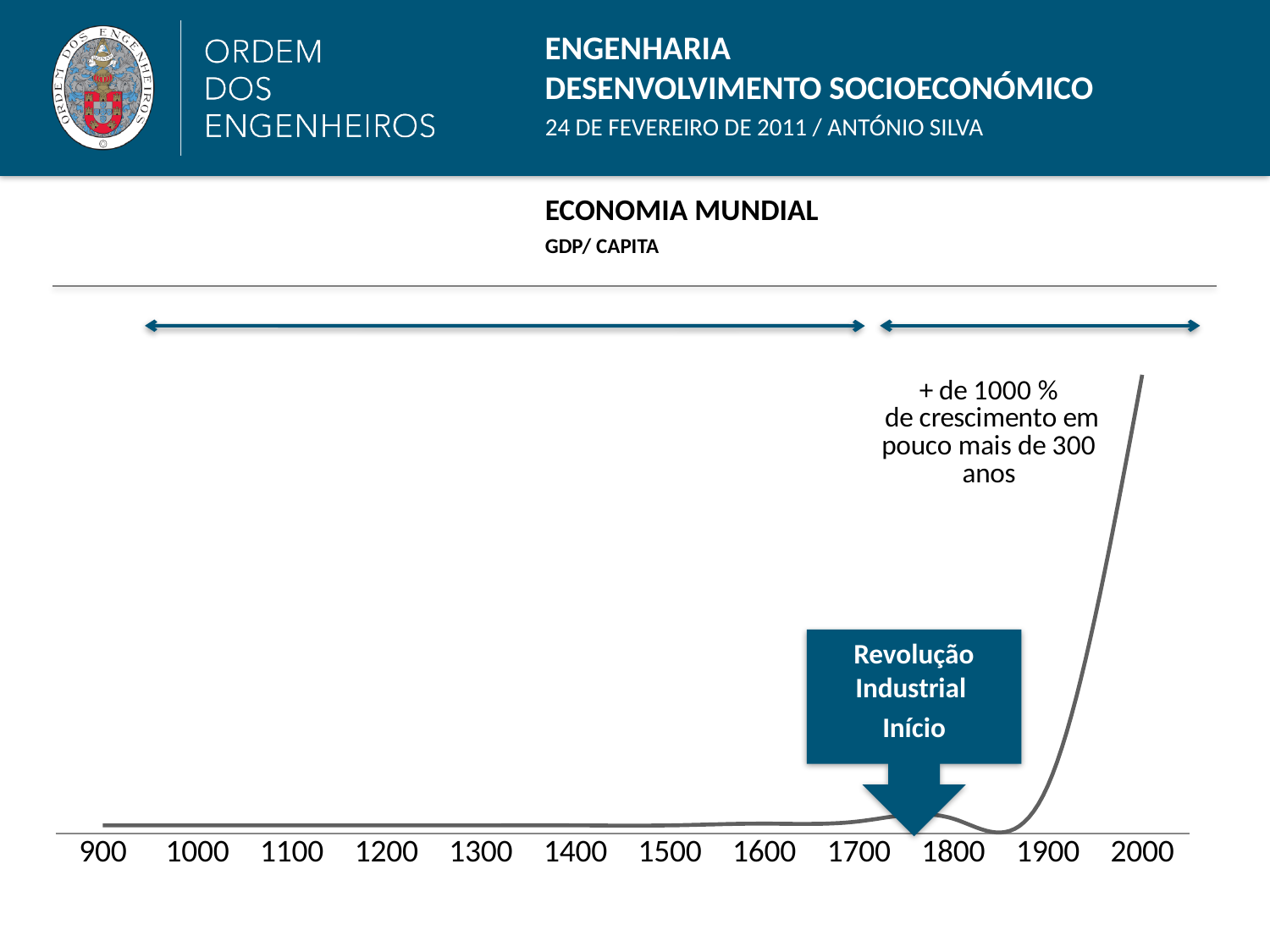

# ENGENHARIA DESENVOLVIMENTO SOCIOECONÓMICO
24 de Fevereiro de 2011 / António Silva
ECONOMIA MUNDIAL
GDP/ CAPITA

### Chart

| Category |  |
|---|---|
| 900 | 115.0 |
| 1000 | 115.0 |
| 1100 | 115.0 |
| 1200 | 115.0 |
| 1300 | 115.0 |
| 1400 | 115.0 |
| 1500 | 115.0 |
| 1600 | 140.0 |
| 1700 | 172.0 |
| 1800 | 210.0 |
| 1900 | 679.0 |
| 2000 | 6539.0 |
Revolução Industrial
Início